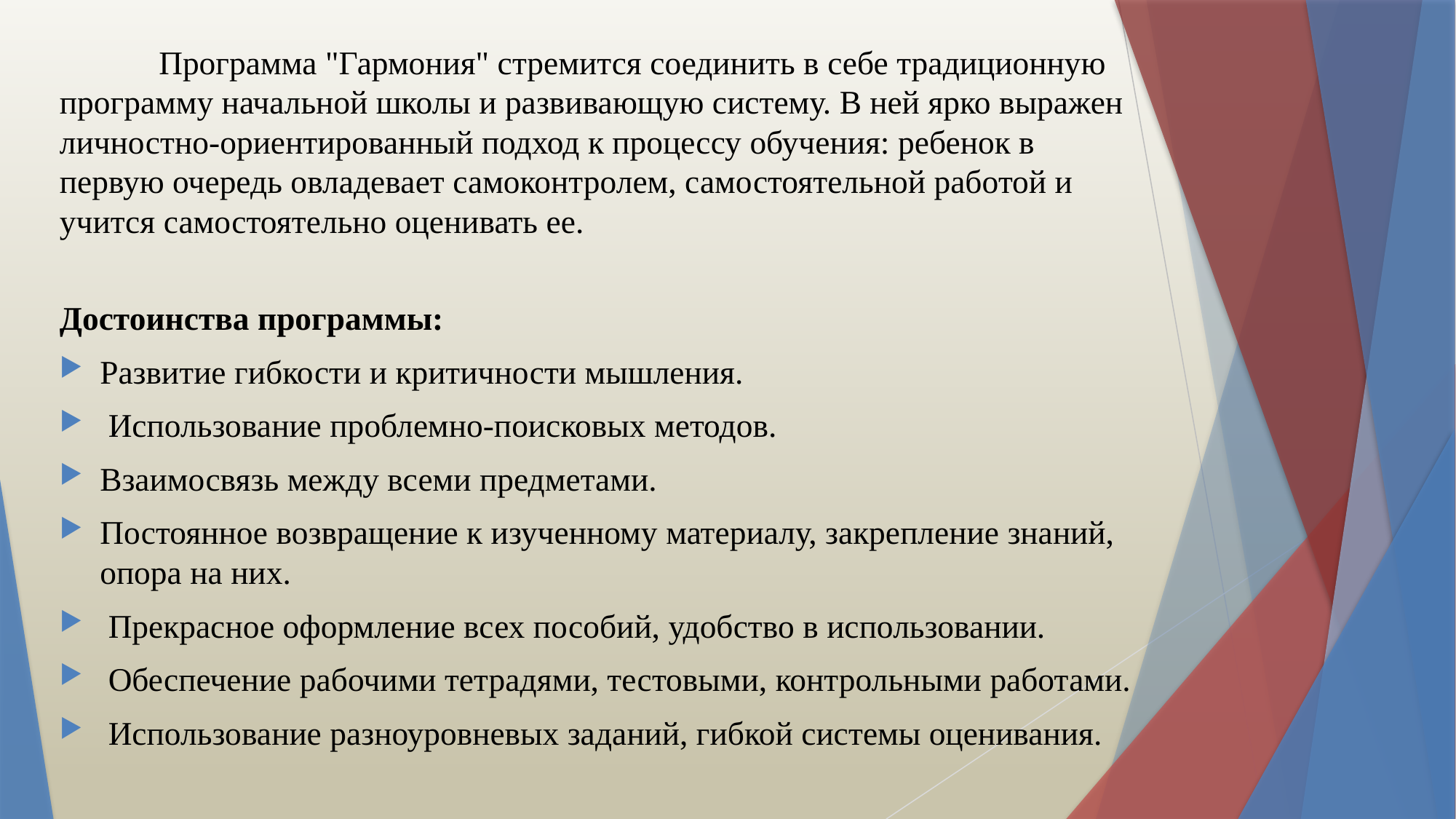

Программа "Гармония" стремится соединить в себе традиционную программу начальной школы и развивающую систему. В ней ярко выражен личностно-ориентированный подход к процессу обучения: ребенок в первую очередь овладевает самоконтролем, самостоятельной работой и учится самостоятельно оценивать ее.

Достоинства программы:
Развитие гибкости и критичности мышления.
 Использование проблемно-поисковых методов.
Взаимосвязь между всеми предметами.
Постоянное возвращение к изученному материалу, закрепление знаний, опора на них.
 Прекрасное оформление всех пособий, удобство в использовании.
 Обеспечение рабочими тетрадями, тестовыми, контрольными работами.
 Использование разноуровневых заданий, гибкой системы оценивания.